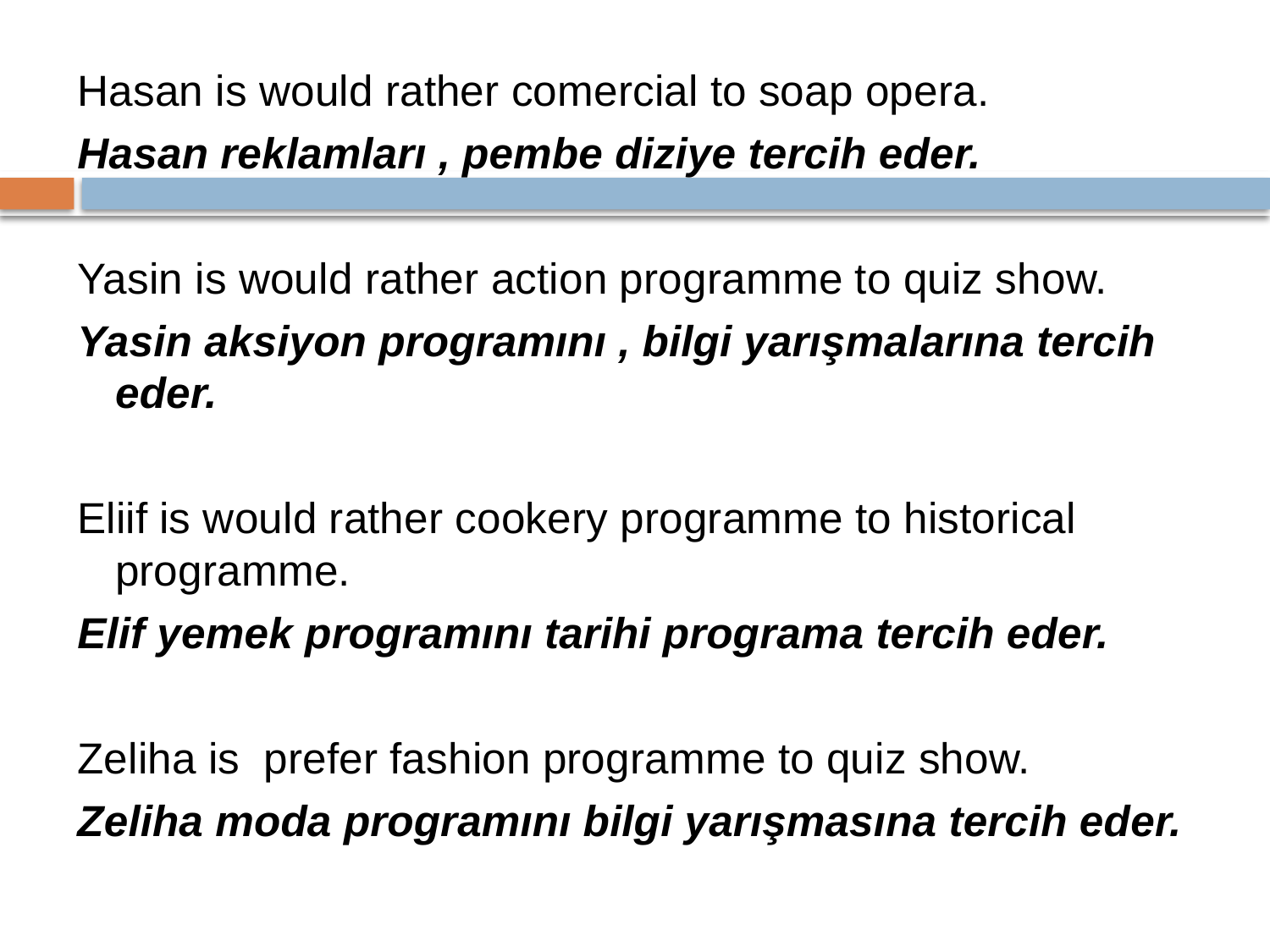

Hasan is would rather comercial to soap opera.
Hasan reklamları , pembe diziye tercih eder.

Yasin is would rather action programme to quiz show.
Yasin aksiyon programını , bilgi yarışmalarına tercih eder.

Eliif is would rather cookery programme to historical programme.
Elif yemek programını tarihi programa tercih eder.

Zeliha is  prefer fashion programme to quiz show.
Zeliha moda programını bilgi yarışmasına tercih eder.